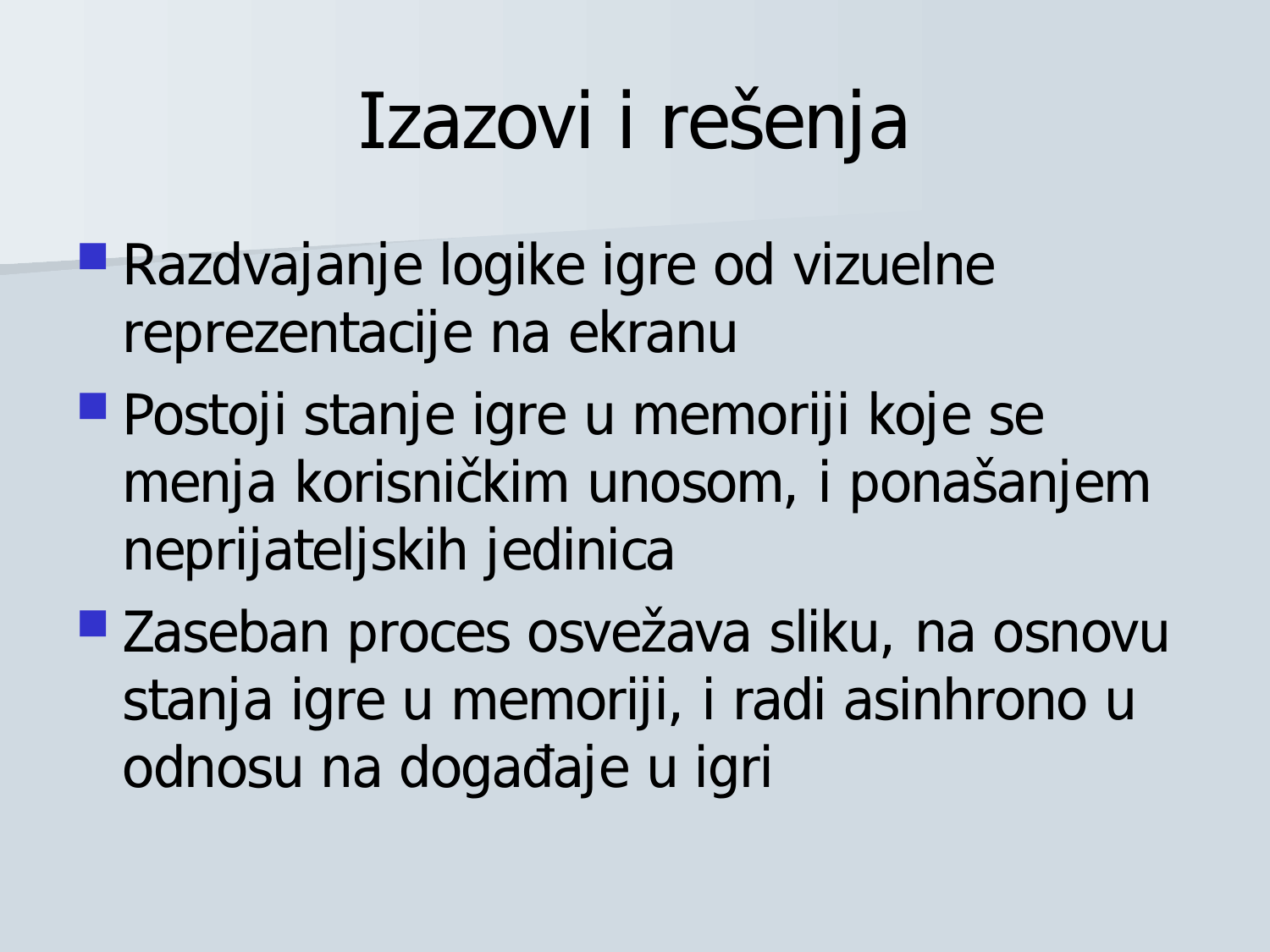

Izazovi i rešenja
Razdvajanje logike igre od vizuelne reprezentacije na ekranu
Postoji stanje igre u memoriji koje se menja korisničkim unosom, i ponašanjem neprijateljskih jedinica
Zaseban proces osvežava sliku, na osnovu stanja igre u memoriji, i radi asinhrono u odnosu na događaje u igri